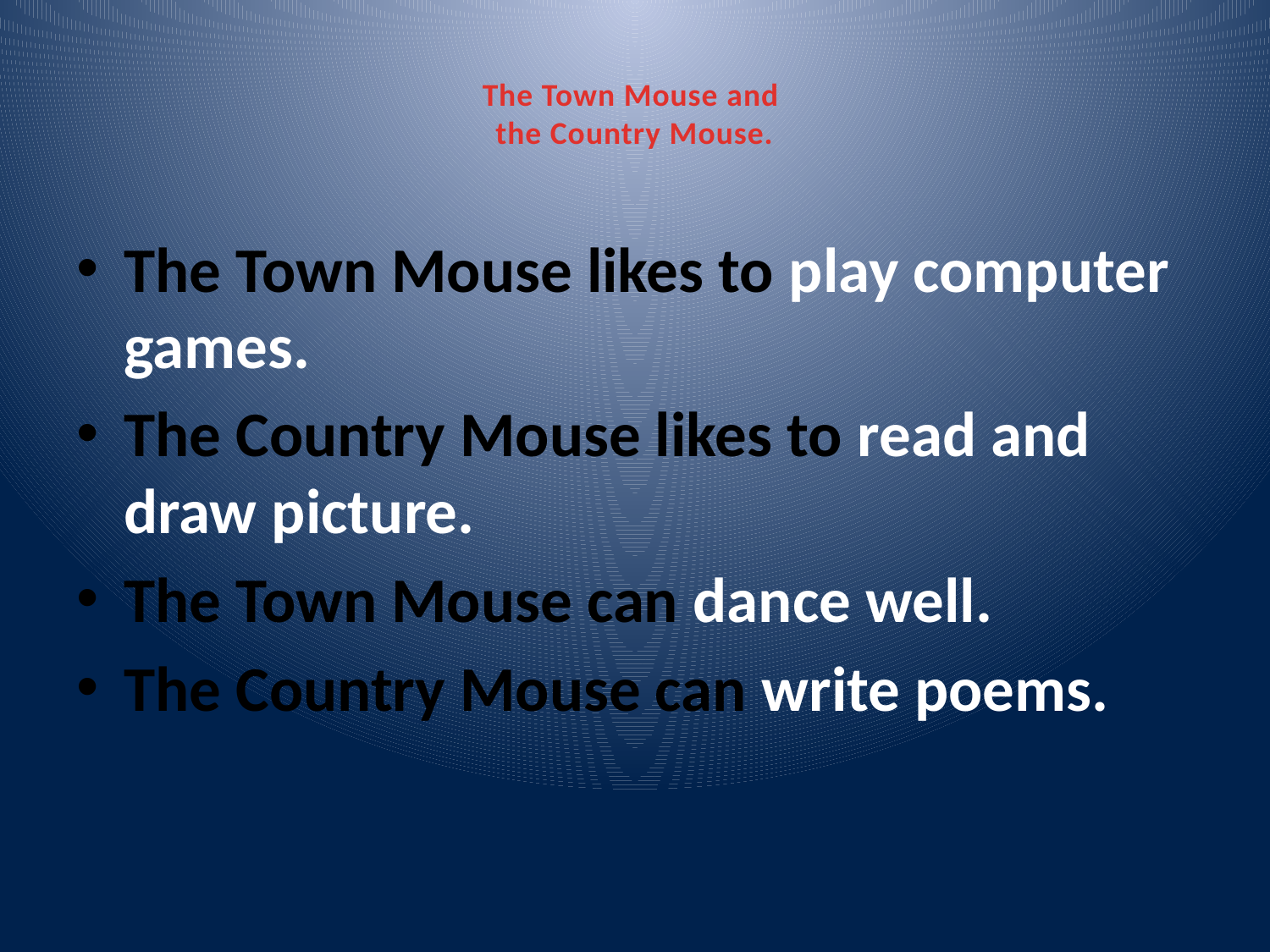

# The Town Mouse and the Country Mouse.
The Town Mouse likes to play computer games.
The Country Mouse likes to read and draw picture.
The Town Mouse can dance well.
The Country Mouse can write poems.